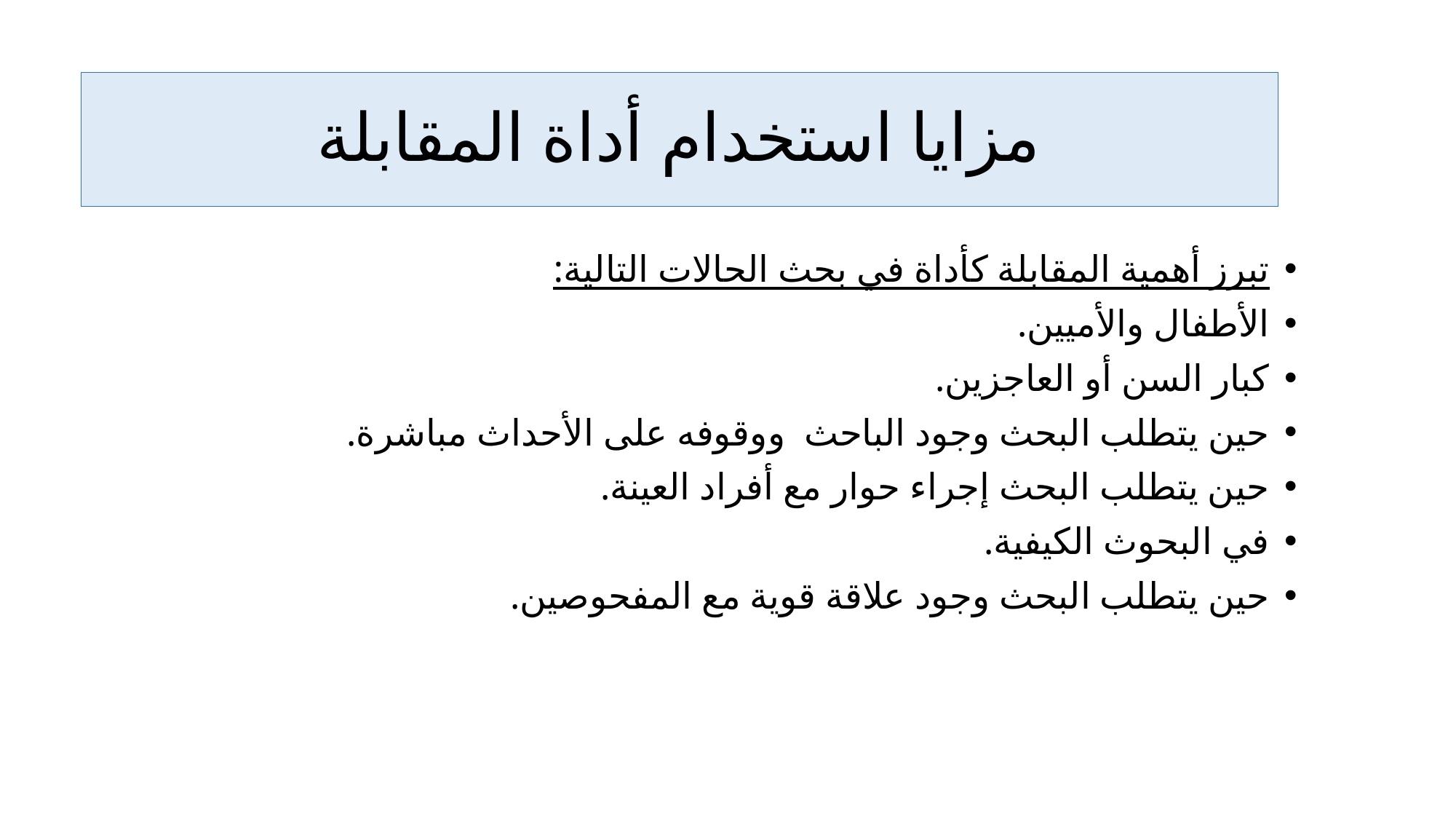

# مزايا استخدام أداة المقابلة
تبرز أهمية المقابلة كأداة في بحث الحالات التالية:
الأطفال والأميين.
كبار السن أو العاجزين.
حين يتطلب البحث وجود الباحث  ووقوفه على الأحداث مباشرة.
حين يتطلب البحث إجراء حوار مع أفراد العينة.
في البحوث الكيفية.
حين يتطلب البحث وجود علاقة قوية مع المفحوصين.